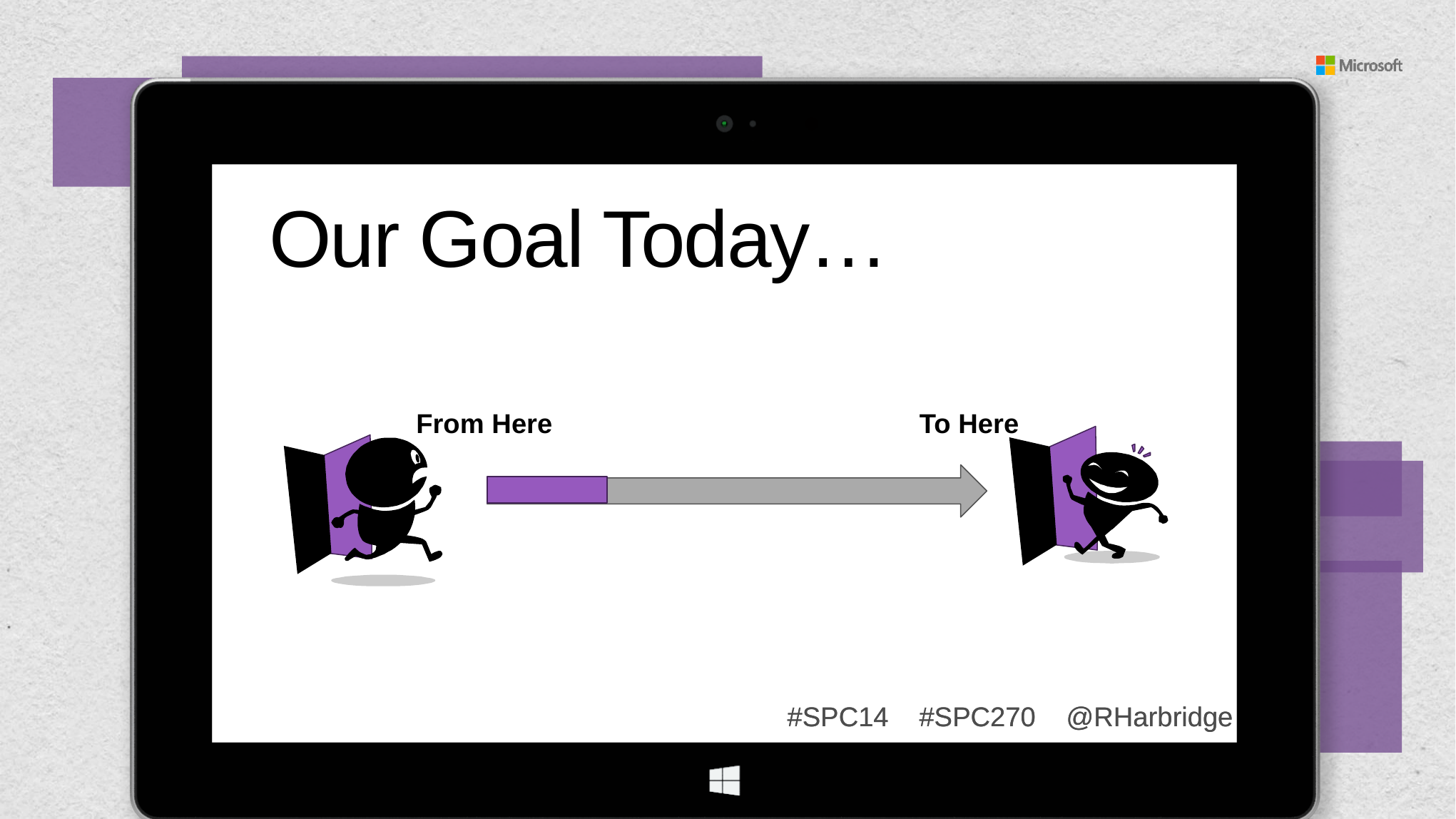

# Our Goal Today…
From Here                                                To Here

#SPC14    #SPC270    @RHarbridge